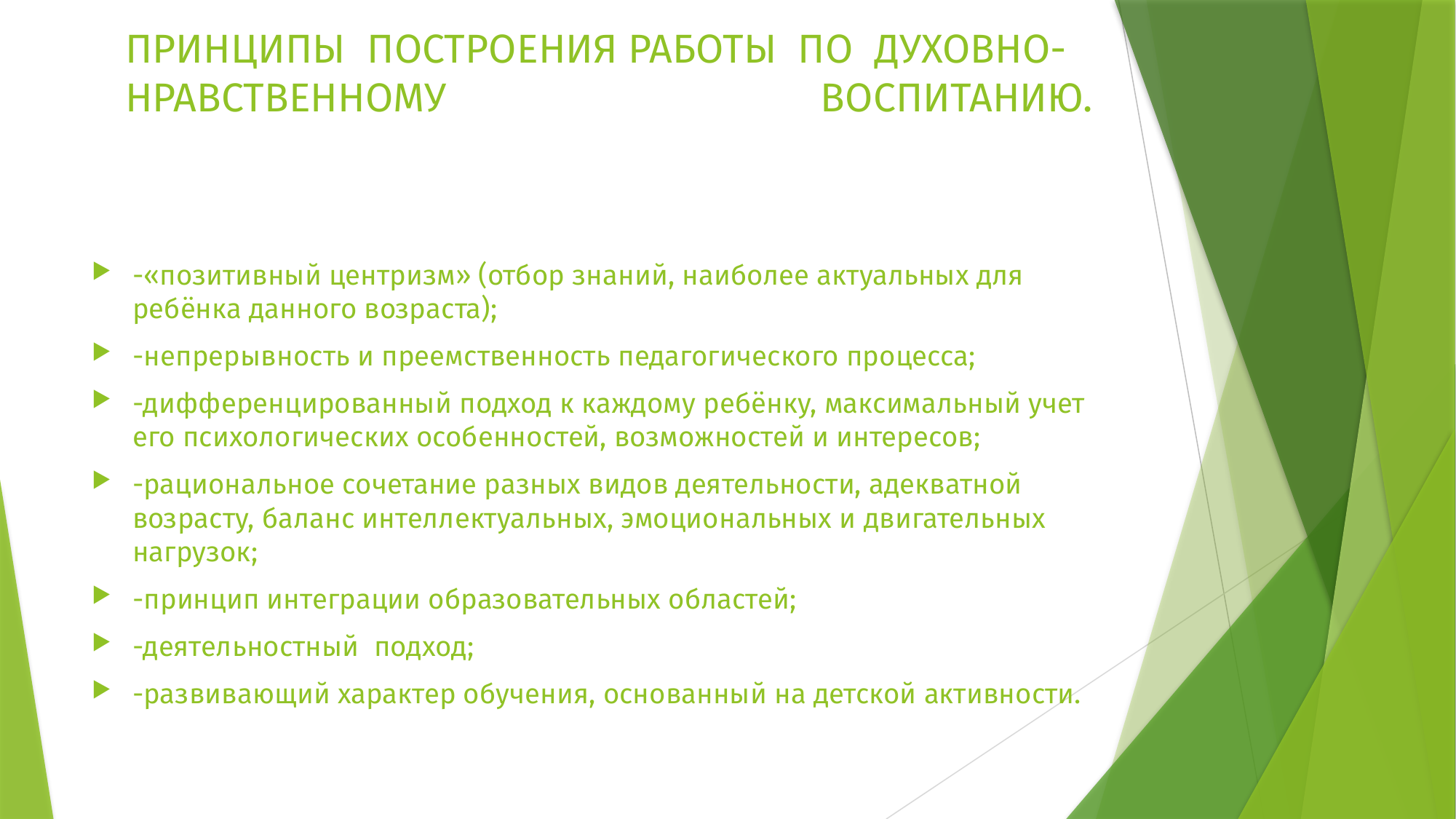

# ПРИНЦИПЫ  ПОСТРОЕНИЯ РАБОТЫ  ПО  ДУХОВНО-НРАВСТВЕННОМУ                                   ВОСПИТАНИЮ.

-«позитивный центризм» (отбор знаний, наиболее актуальных для ребёнка данного возраста);
-непрерывность и преемственность педагогического процесса;
-дифференцированный подход к каждому ребёнку, максимальный учет его психологических особенностей, возможностей и интересов;
-рациональное сочетание разных видов деятельности, адекватной возрасту, баланс интеллектуальных, эмоциональных и двигательных нагрузок;
-принцип интеграции образовательных областей;
-деятельностный  подход;
-развивающий характер обучения, основанный на детской активности.